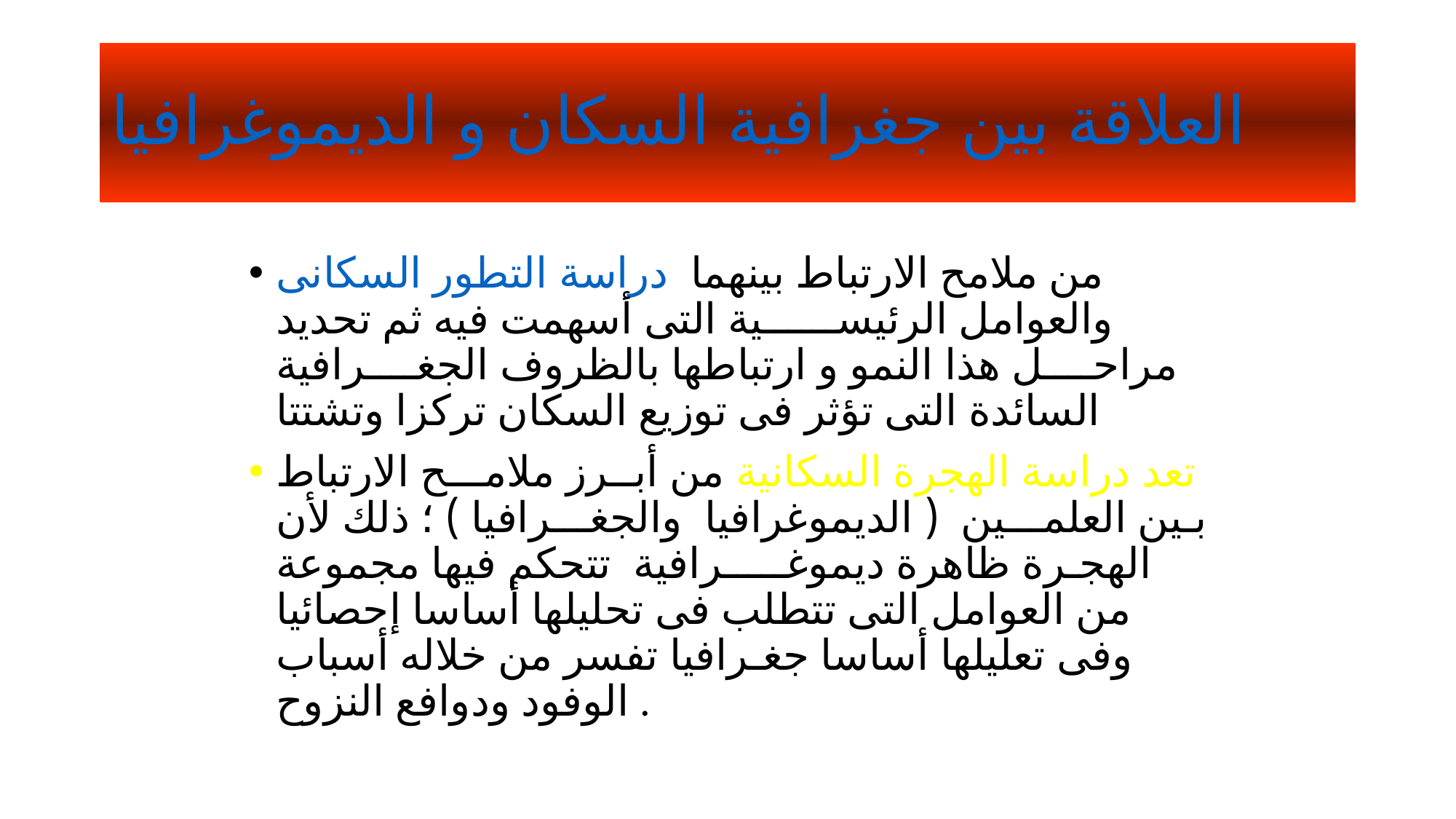

# العلاقة بين جغرافية السكان و الديموغرافيا
من ملامح الارتباط بينهما  دراسة التطور السكانى والعوامل الرئيســــــية التى أسهمت فيه ثم تحديد مراحــــل هذا النمو و ارتباطها بالظروف الجغــــرافية السائدة التى تؤثر فى توزيع السكان تركزا وتشتتا
تعد دراسة الهجرة السكانية من أبــرز ملامـــح الارتباط بـين العلمـــين  ( الديموغرافيا  والجغـــرافيا ) ؛ ذلك لأن الهجـرة ظاهرة ديموغـــــرافية  تتحكم فيها مجموعة من العوامل التى تتطلب فى تحليلها أساسا إحصائيا وفى تعليلها أساسا جغـرافيا تفسر من خلاله أسباب الوفود ودوافع النزوح .